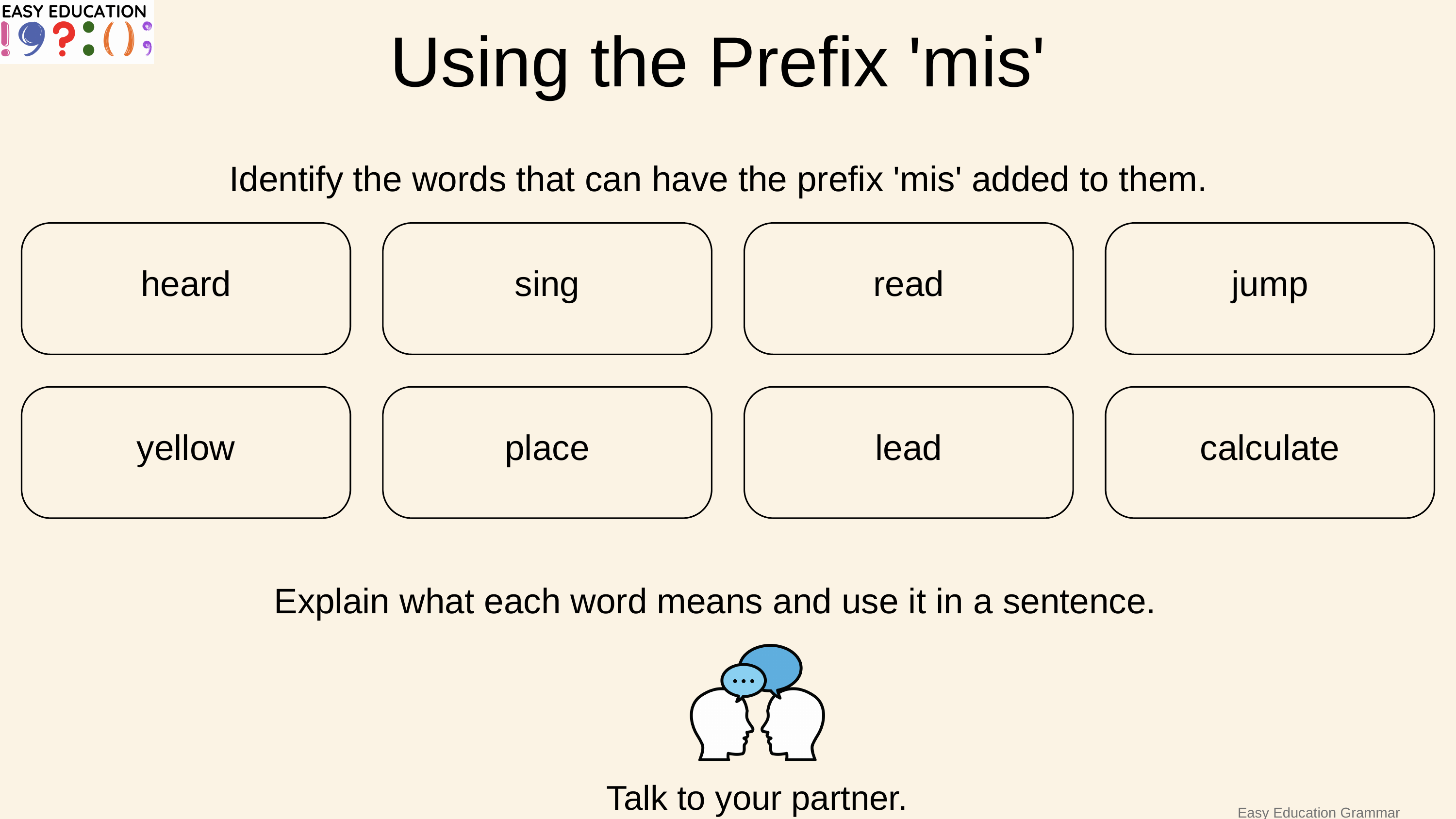

Using the Prefix 'mis'
Identify the words that can have the prefix 'mis' added to them.

heard

sing

read

jump

yellow

place

lead

calculate
Explain what each word means and use it in a sentence.

Talk to your partner.